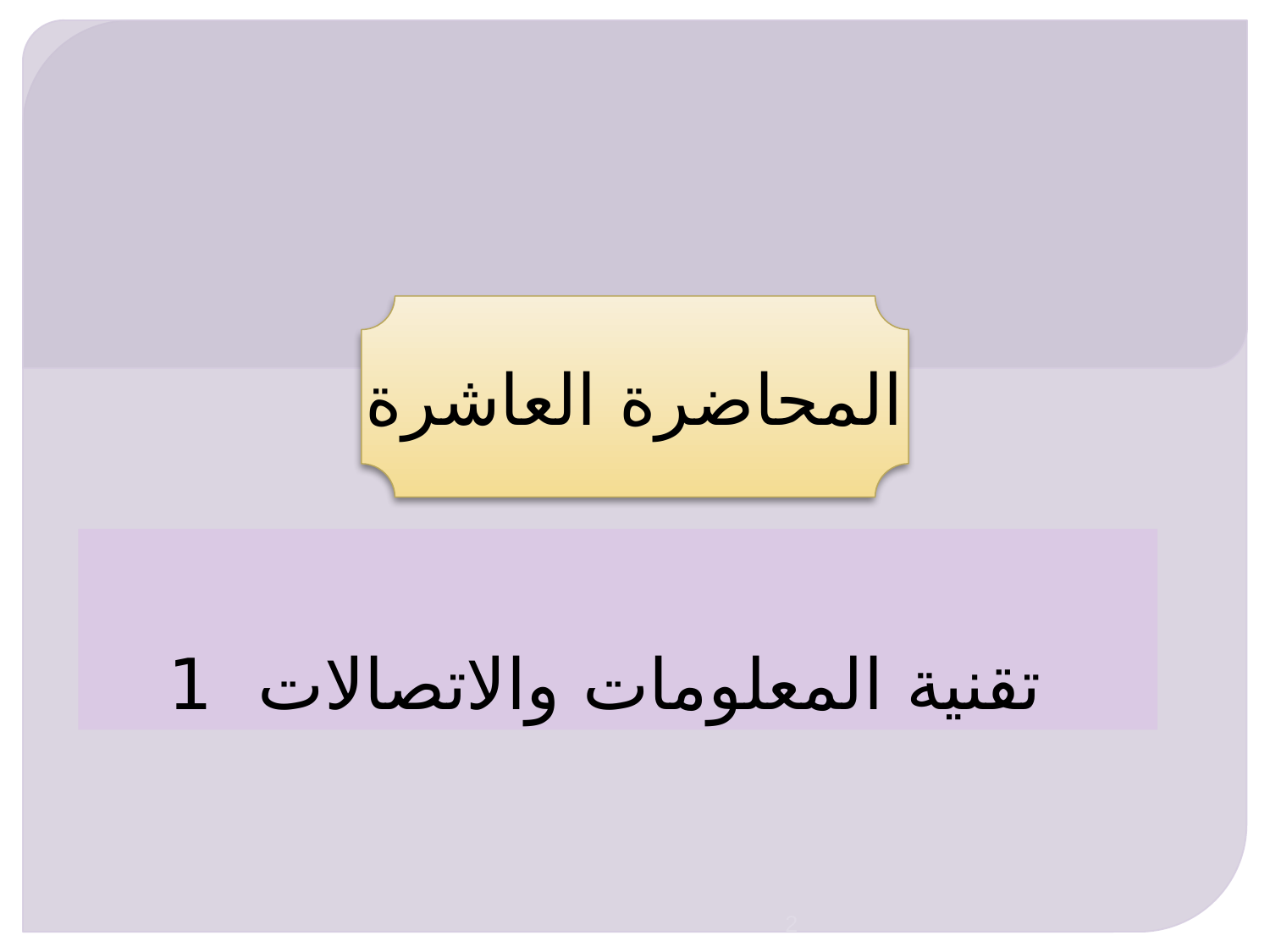

المحاضرة العاشرة
# تقنية المعلومات والاتصالات  1
2